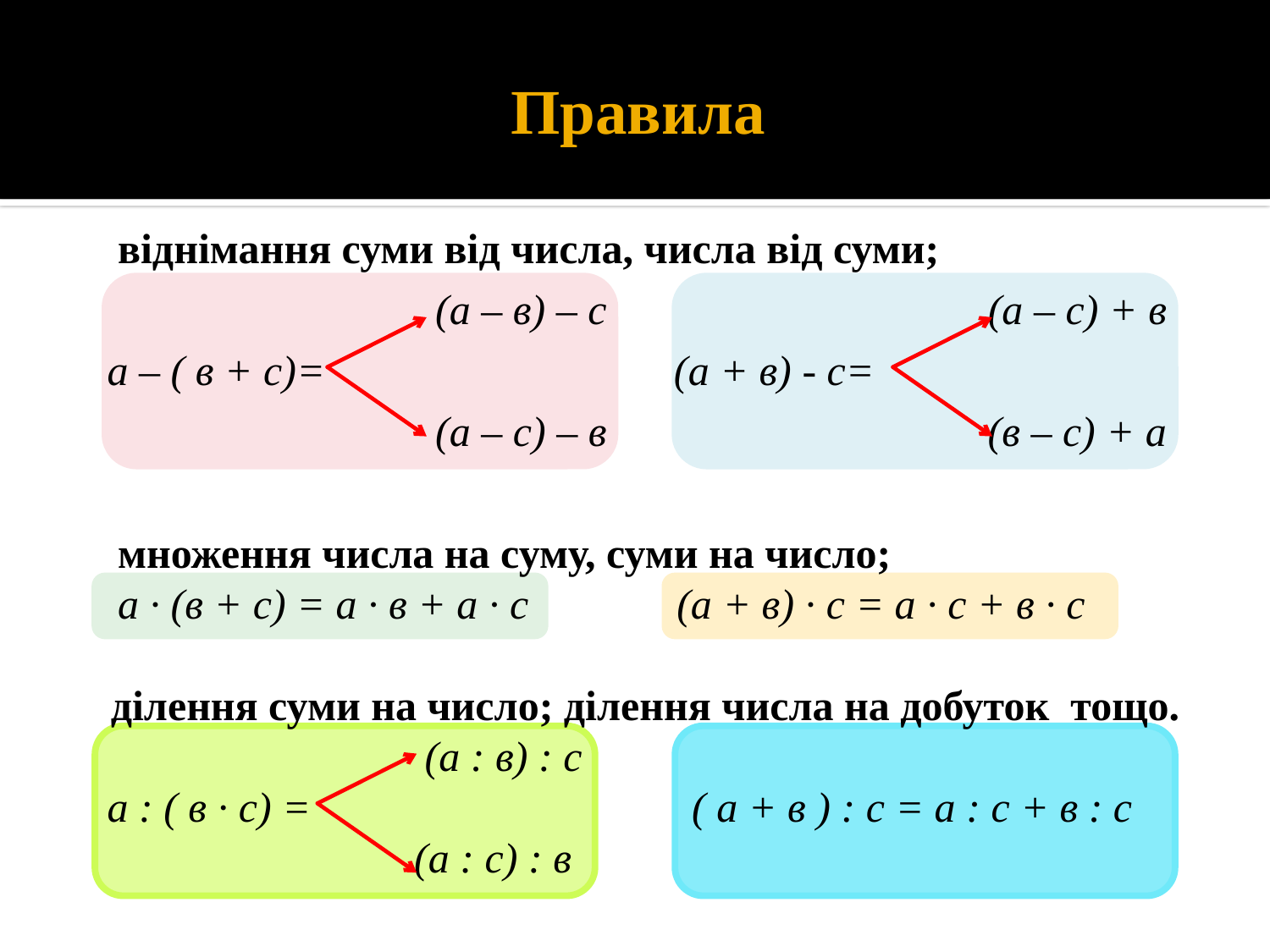

# Правила
 віднімання суми від числа, числа від суми;
                               (а – в) – с                                    (а – с) + в
а – ( в + с)=                                 (а + в) - с=
                               (а – с) – в                                    (в – с) + а

 множення числа на суму, суми на число;
 а ∙ (в + с) = а ∙ в + а ∙ с              (а + в) ∙ с = а ∙ с + в ∙ с
    
      ділення суми на число; ділення числа на добуток  тощо.
                              (а : в) : с
а : ( в ∙ с) =                                    ( а + в ) : с = а : с + в : с
                             (а : с) : в